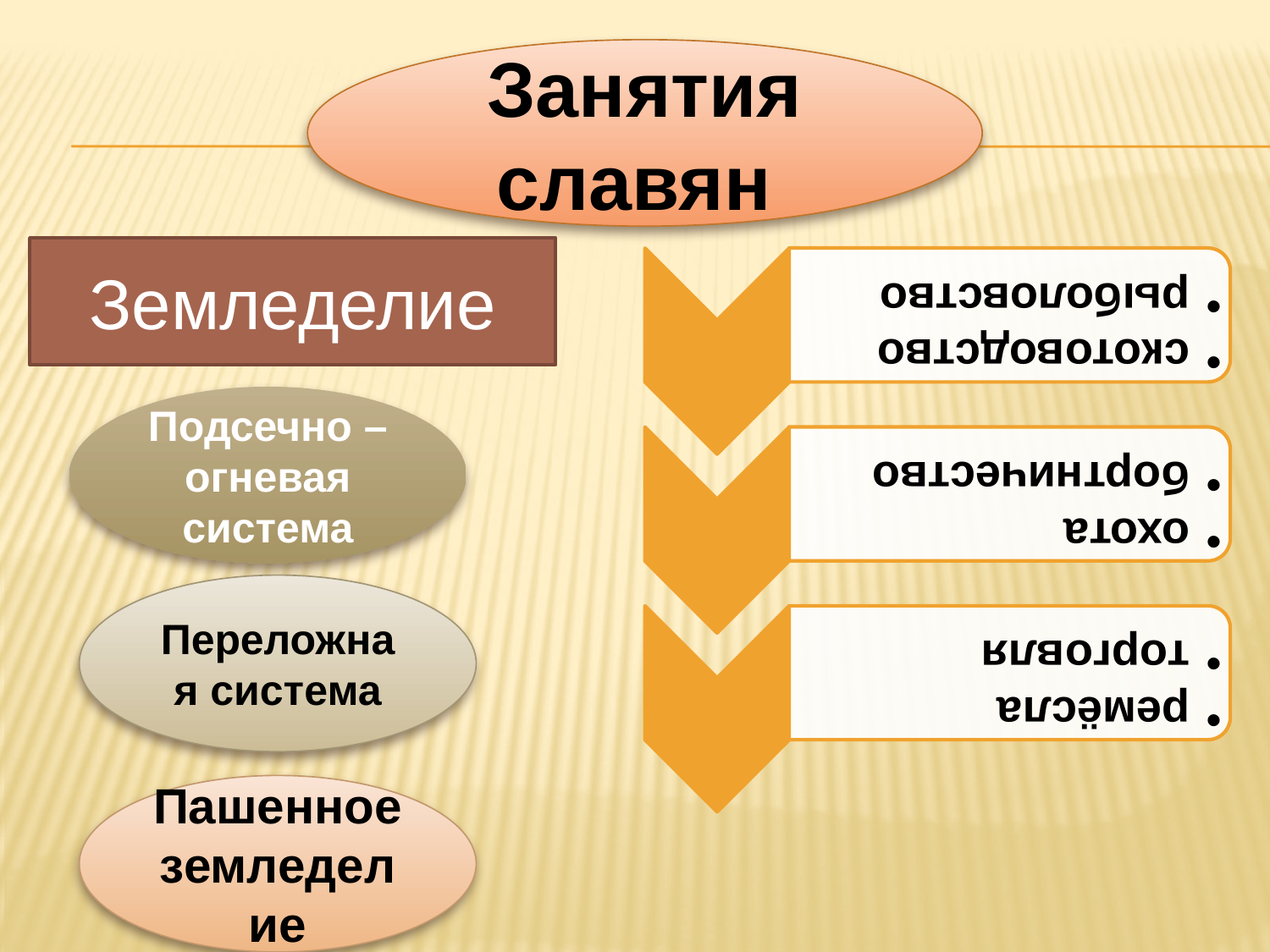

Занятия славян
Земледелие

скотоводство
рыболовство

охота
бортничество

ремёсла
торговля
Подсечно – огневая система
Переложная система
Пашенное земледелие